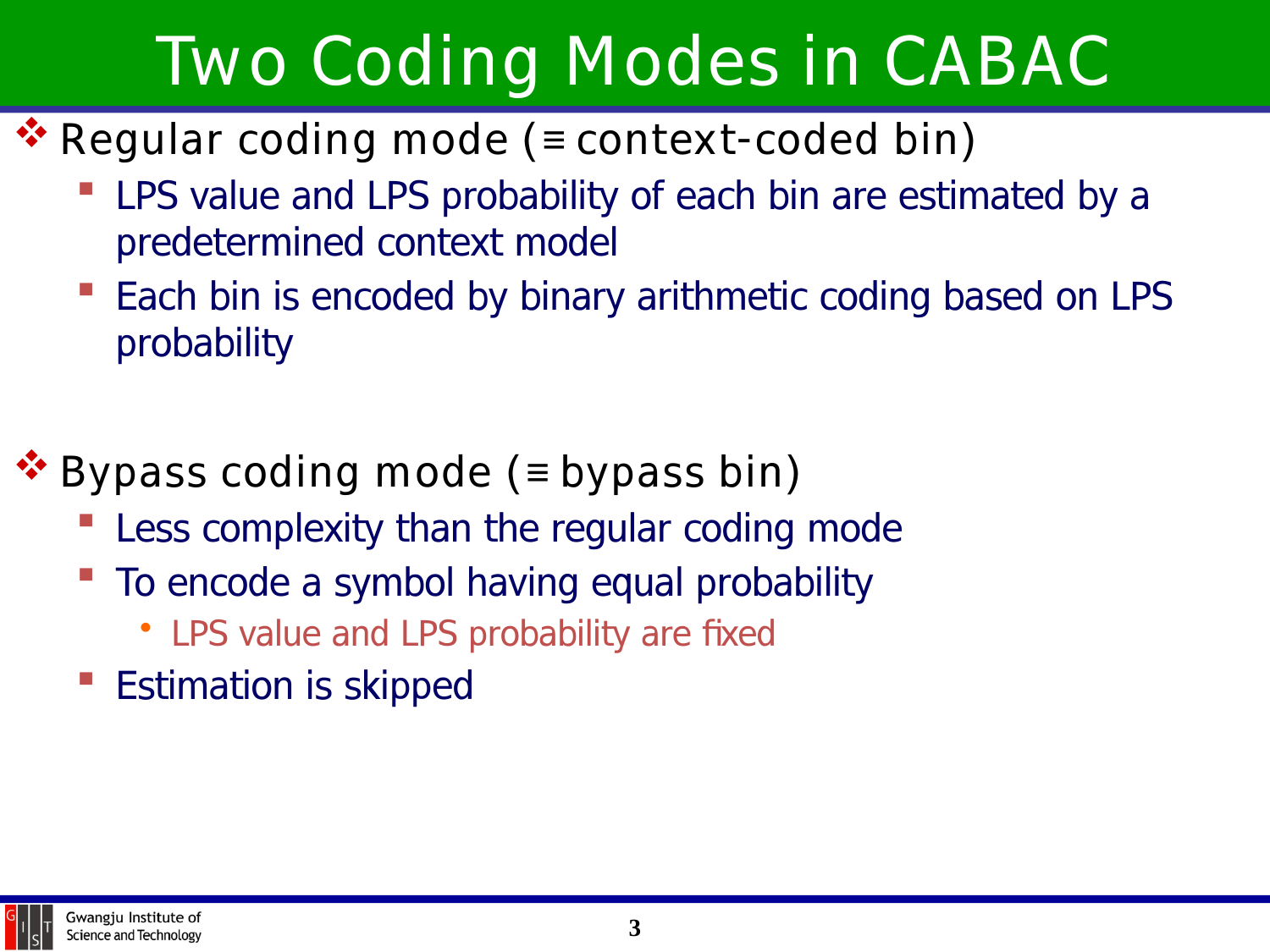

# Two Coding Modes in CABAC
Regular coding mode (≡ context-coded bin)
LPS value and LPS probability of each bin are estimated by a predetermined context model
Each bin is encoded by binary arithmetic coding based on LPS probability

Bypass coding mode (≡ bypass bin)
Less complexity than the regular coding mode
To encode a symbol having equal probability
LPS value and LPS probability are fixed
Estimation is skipped

3